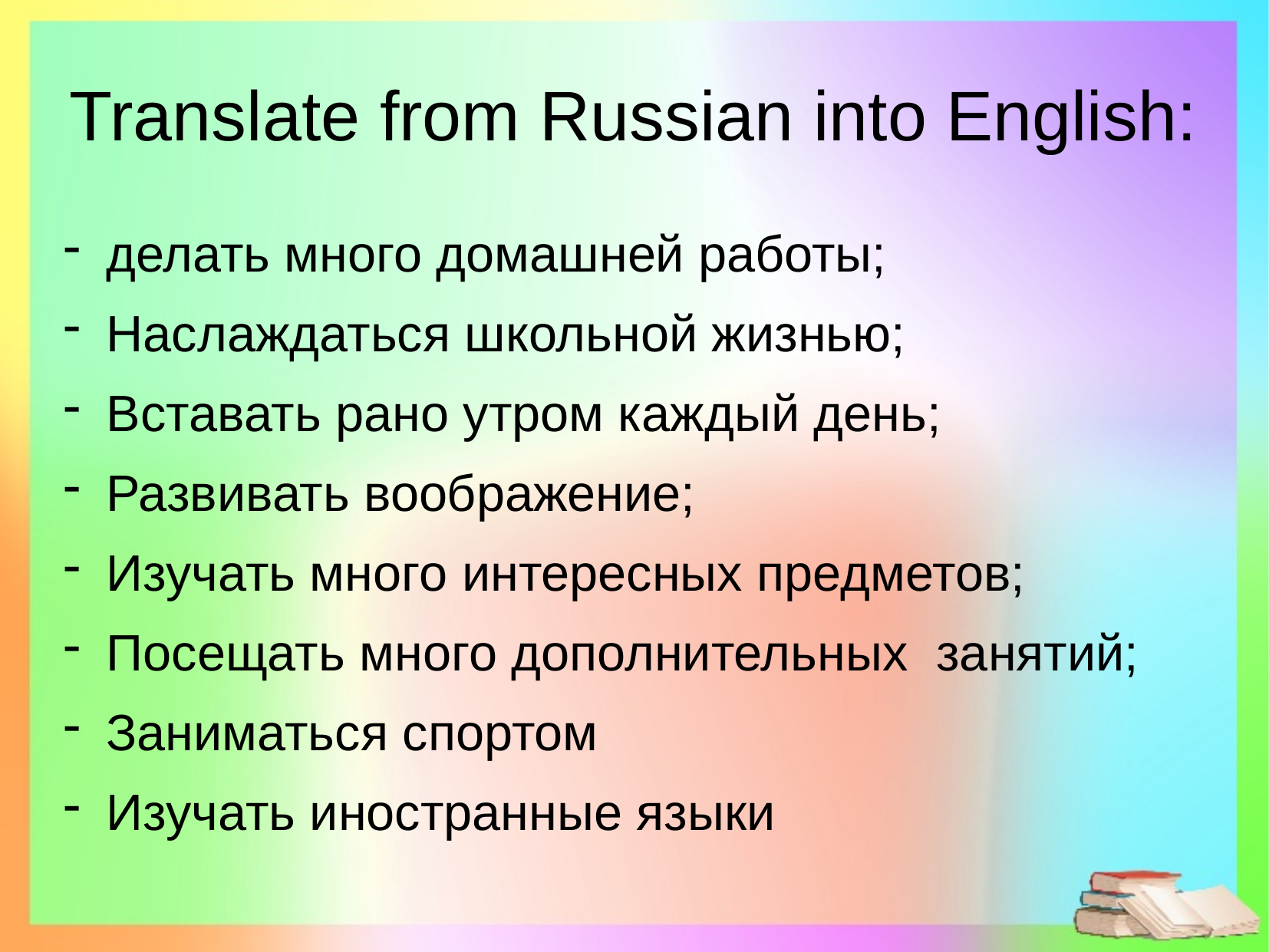

# Translate from Russian into English:
делать много домашней работы;
Наслаждаться школьной жизнью;
Вставать рано утром каждый день;
Развивать воображение;
Изучать много интересных предметов;
Посещать много дополнительных  занятий;
Заниматься спортом
Изучать иностранные языки